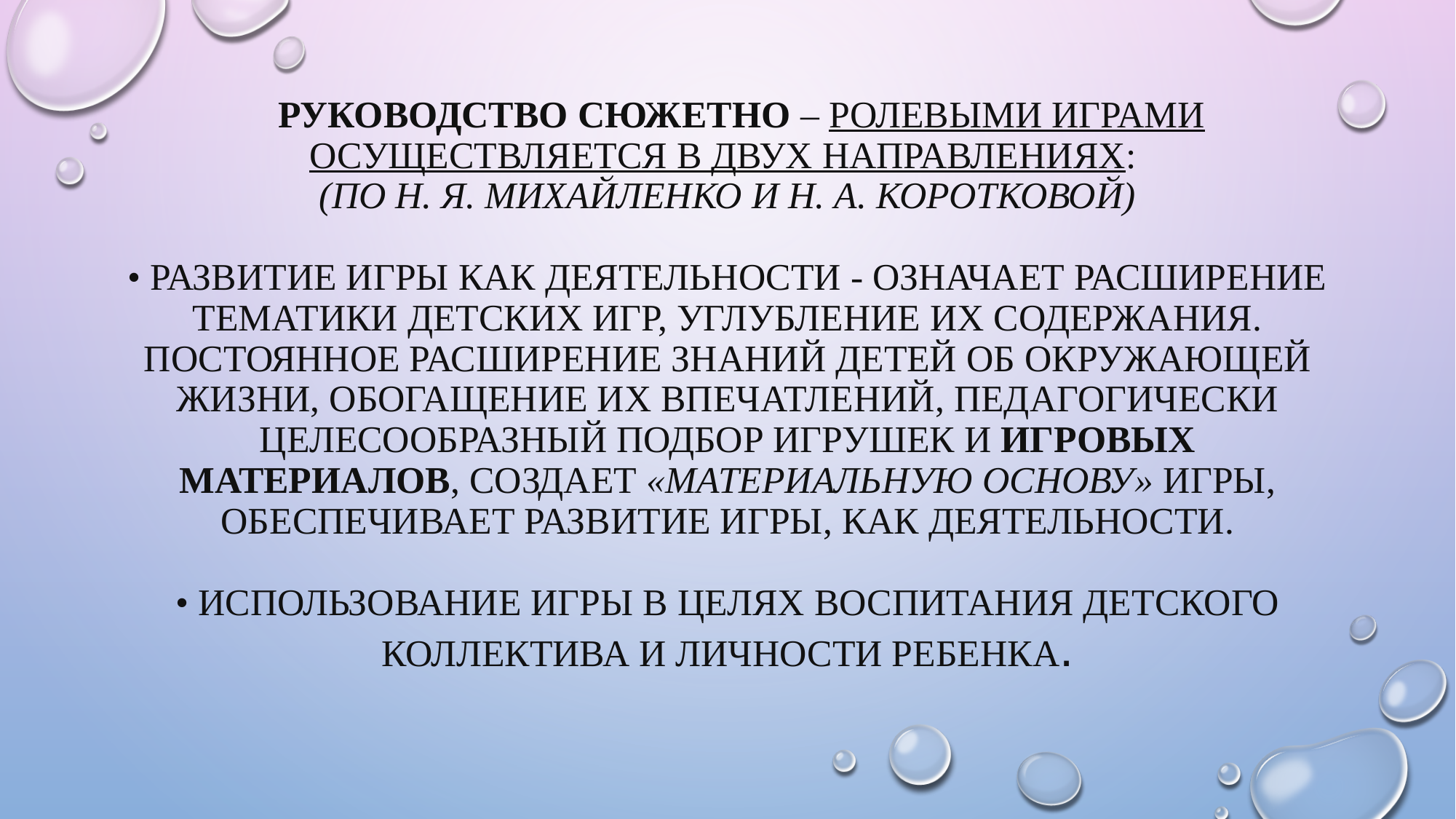

# Руководство сюжетно – ролевыми играми осуществляется в двух направлениях:  (По Н. Я. Михайленко и Н. А. Коротковой) • развитие игры как деятельности - означает расширение тематики детских игр, углубление их содержания. Постоянное расширение знаний детей об окружающей жизни, обогащение их впечатлений, педагогически целесообразный подбор игрушек и игровых материалов, создает «материальную основу» игры, обеспечивает развитие игры, как деятельности. • использование игры в целях воспитания детского коллектива и личности ребенка.